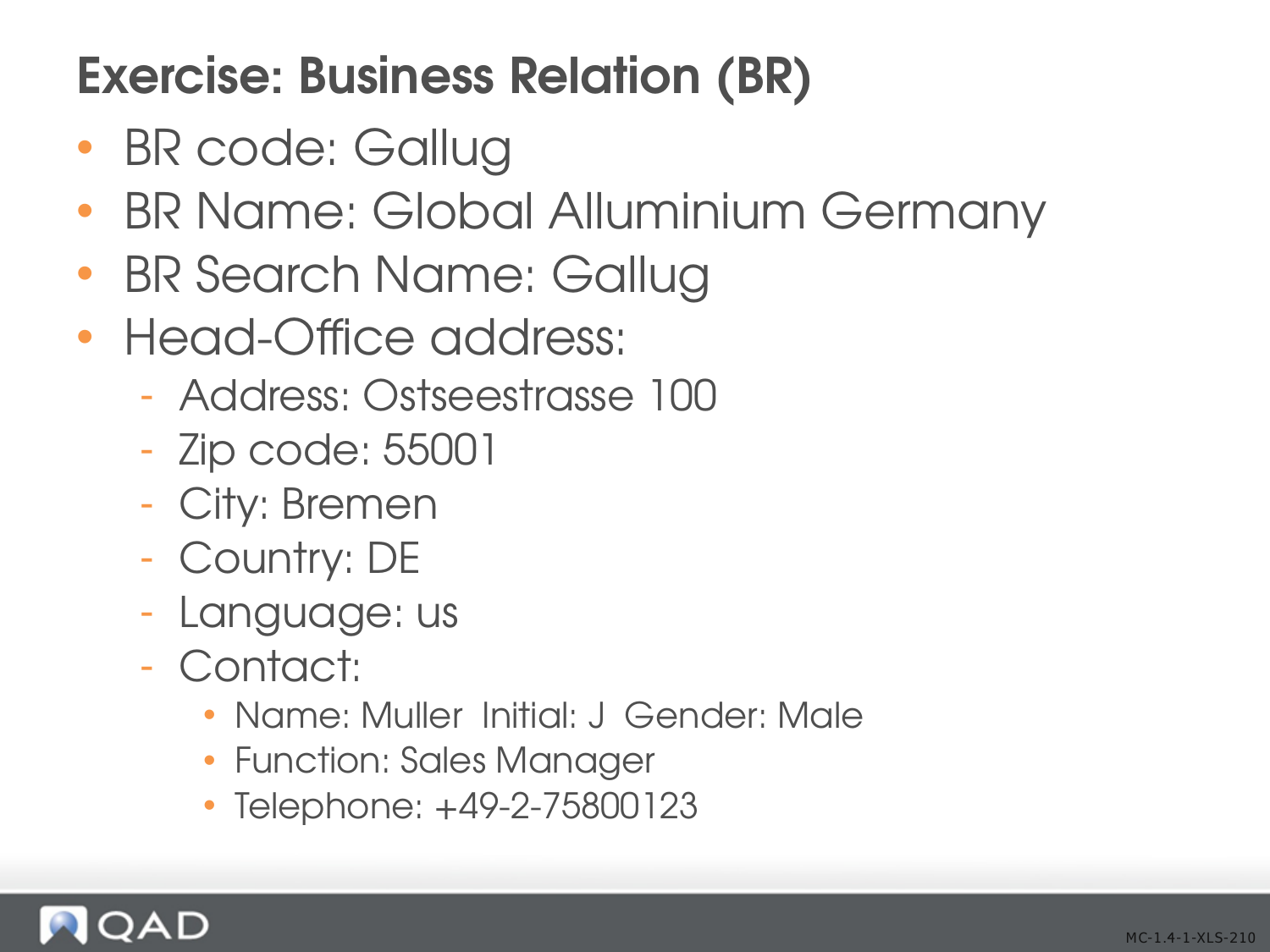

# Exercise: Business Relation (BR)
BR code: Gallug
BR Name: Global Alluminium Germany
BR Search Name: Gallug
Head-Office address:
Address: Ostseestrasse 100
Zip code: 55001
City: Bremen
Country: DE
Language: us
Contact:
Name: Muller  Initial: J  Gender: Male
Function: Sales Manager
Telephone: +49-2-75800123
MC-1.4-1-XLS-210